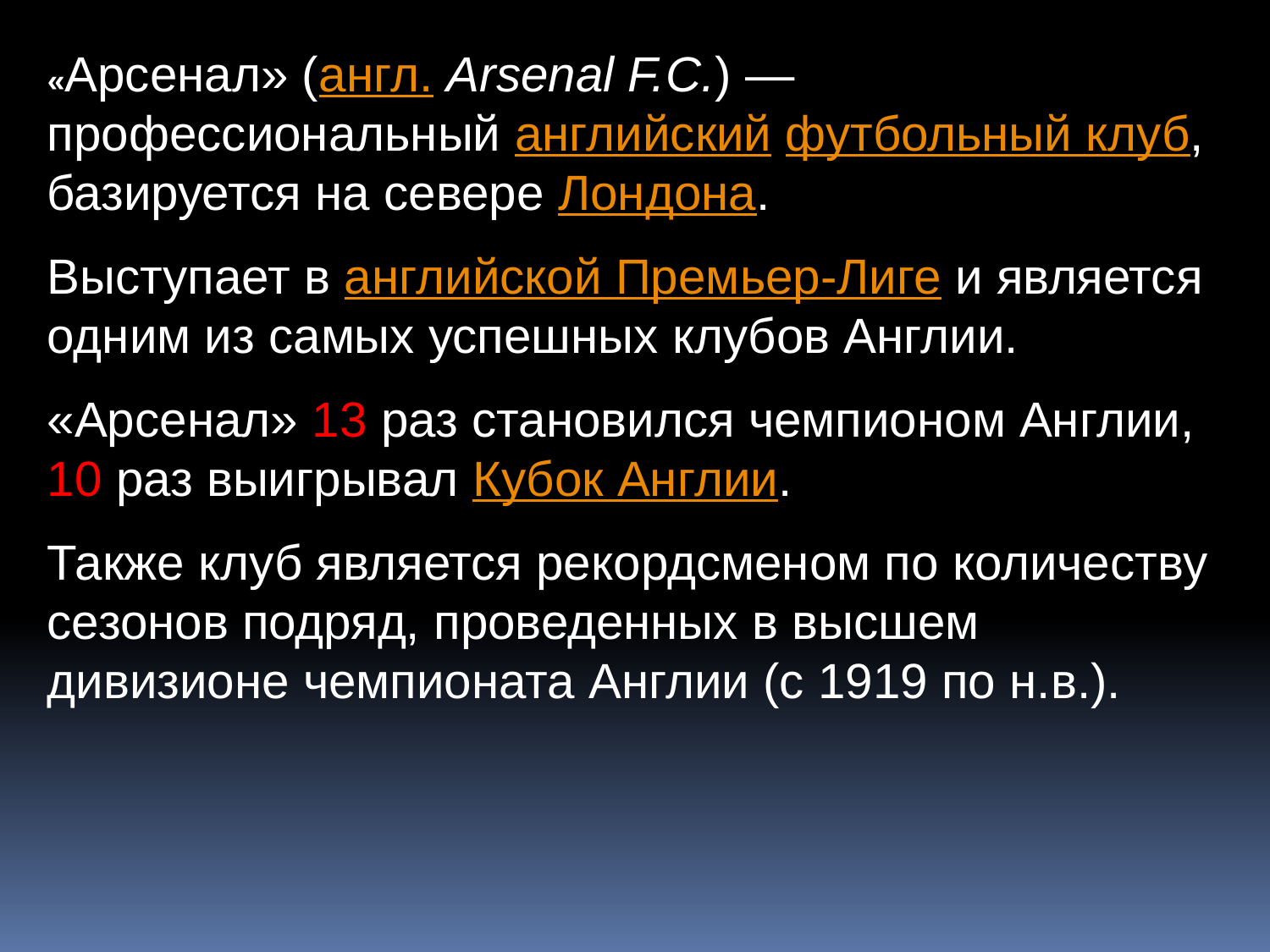

«Арсенал» (англ. Arsenal F.C.) — профессиональный английский футбольный клуб, базируется на севере Лондона.
Выступает в английской Премьер-Лиге и является одним из самых успешных клубов Англии.
«Арсенал» 13 раз становился чемпионом Англии, 10 раз выигрывал Кубок Англии.
Также клуб является рекордсменом по количеству сезонов подряд, проведенных в высшем дивизионе чемпионата Англии (с 1919 по н.в.).